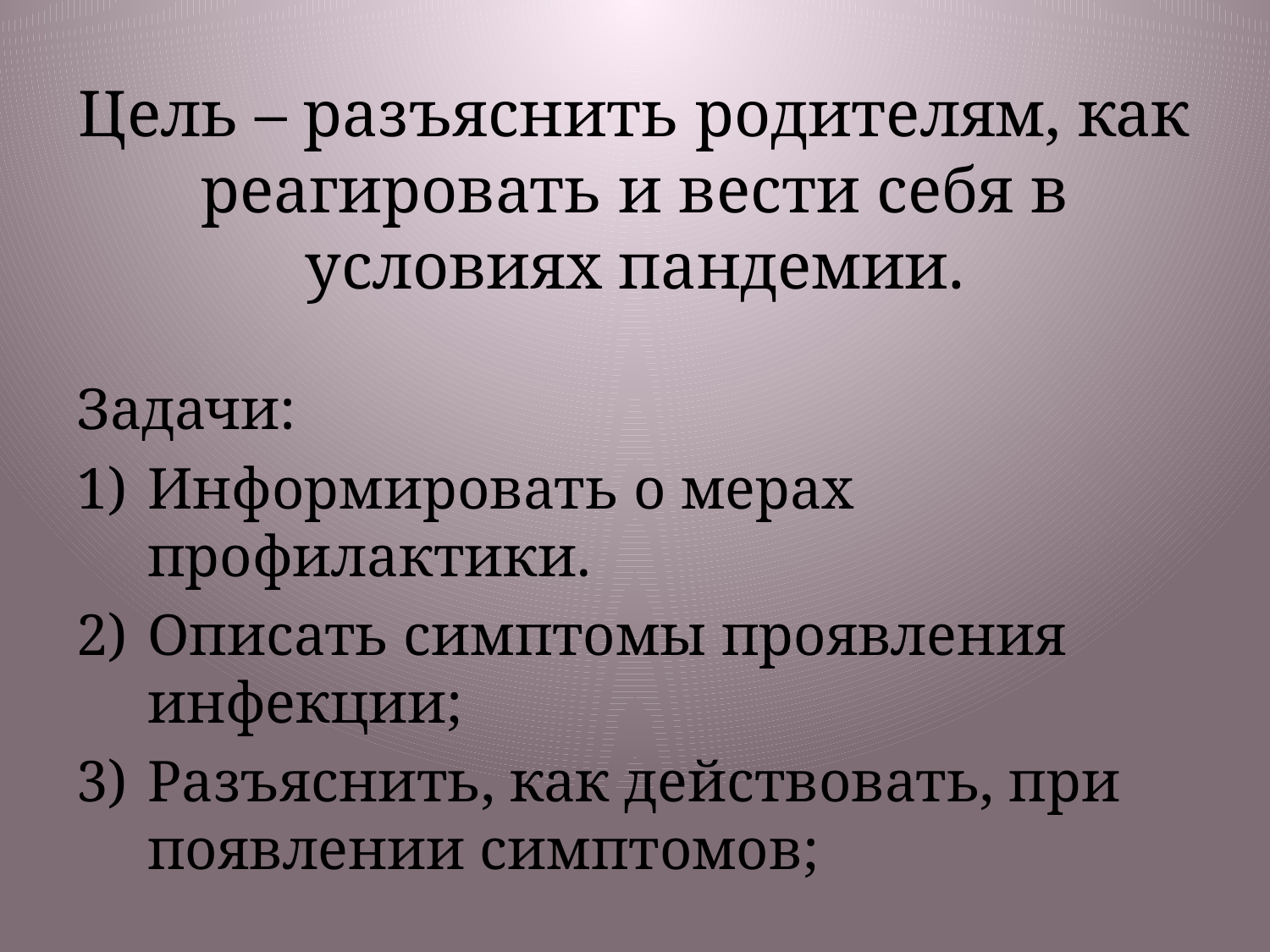

# Цель – разъяснить родителям, как реагировать и вести себя в условиях пандемии.
Задачи:
Информировать о мерах профилактики.
Описать симптомы проявления инфекции;
Разъяснить, как действовать, при появлении симптомов;